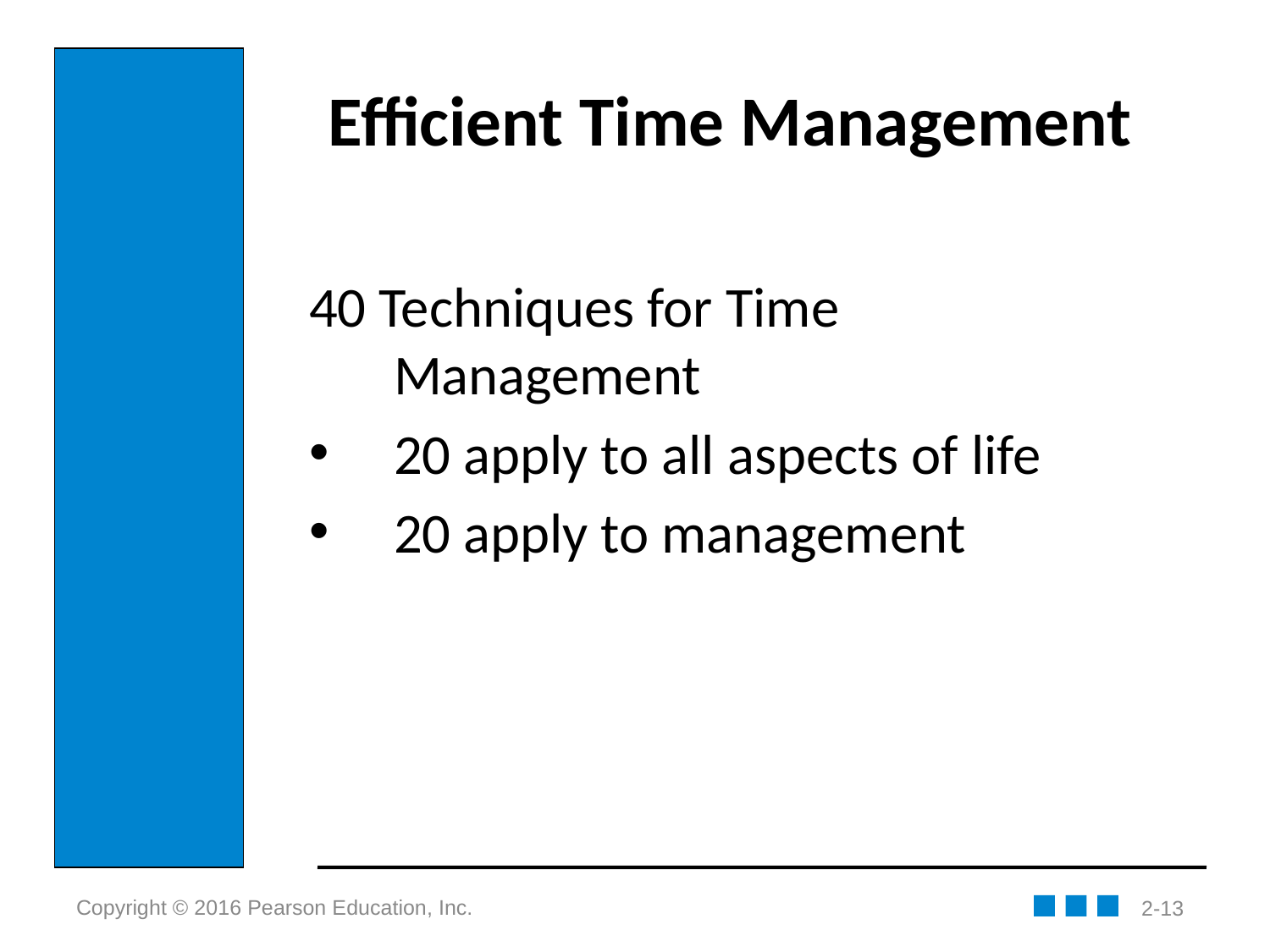

# Efficient Time Management

40 Techniques for Time Management
20 apply to all aspects of life
20 apply to management

2-13
Copyright © 2016 Pearson Education, Inc.